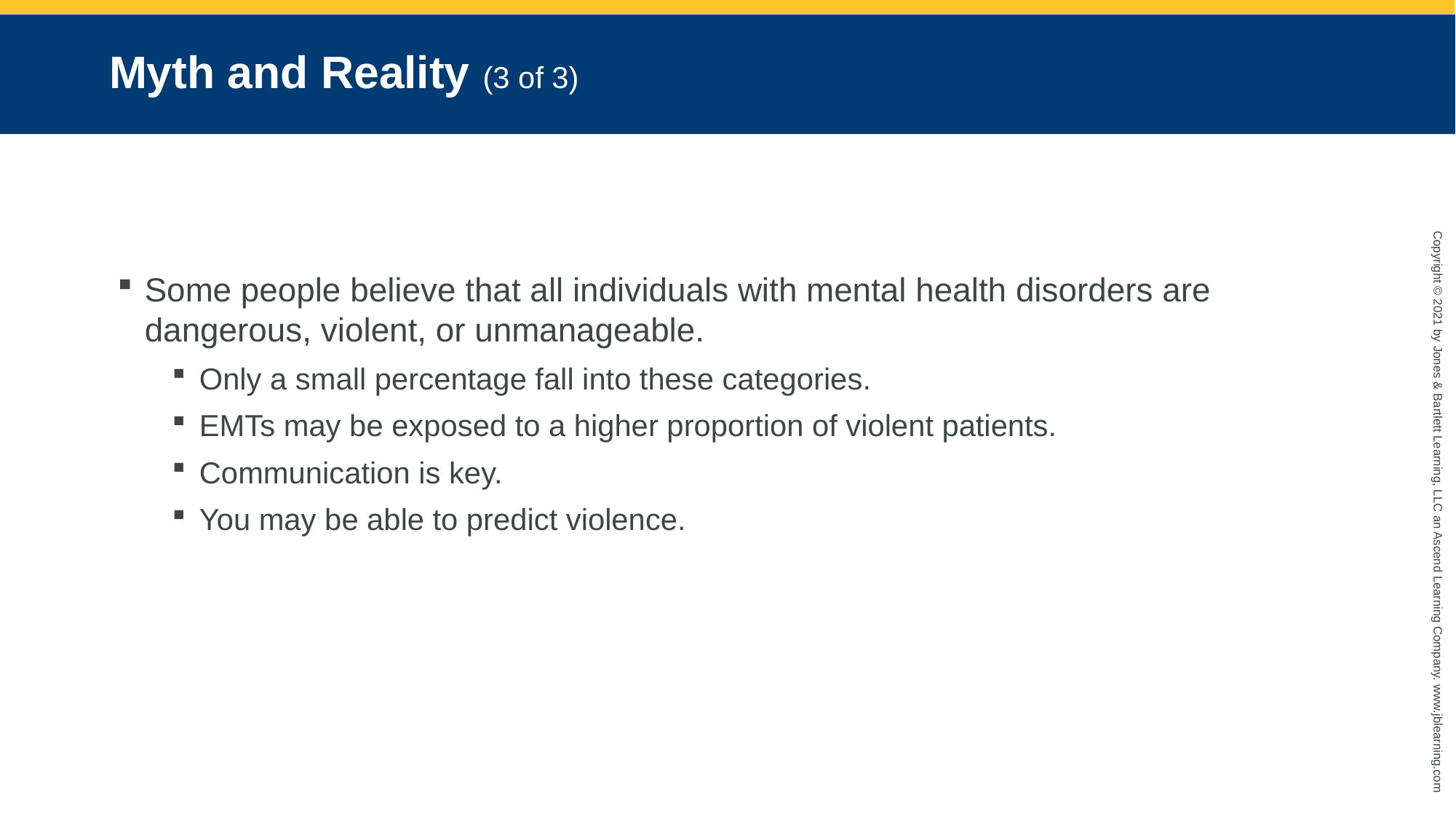

# Myth and Reality (3 of 3)
Some people believe that all individuals with mental health disorders are dangerous, violent, or unmanageable.
Only a small percentage fall into these categories.
EMTs may be exposed to a higher proportion of violent patients.
Communication is key.
You may be able to predict violence.